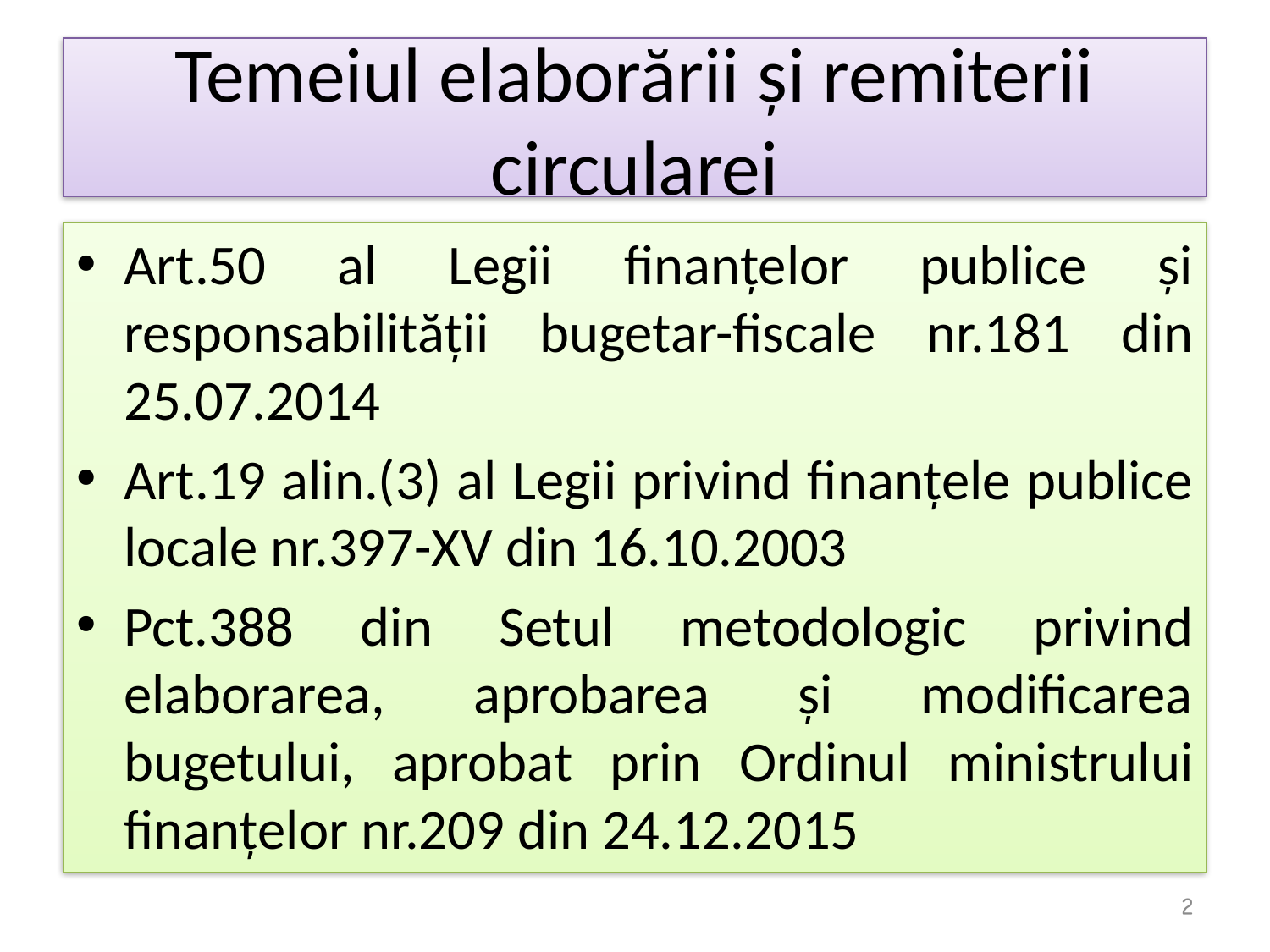

# Temeiul elaborării și remiterii circularei
Art.50 al Legii finanțelor publice și responsabilității bugetar-fiscale nr.181 din 25.07.2014
Art.19 alin.(3) al Legii privind finanțele publice locale nr.397-XV din 16.10.2003
Pct.388 din Setul metodologic privind elaborarea, aprobarea și modificarea bugetului, aprobat prin Ordinul ministrului finanțelor nr.209 din 24.12.2015
2